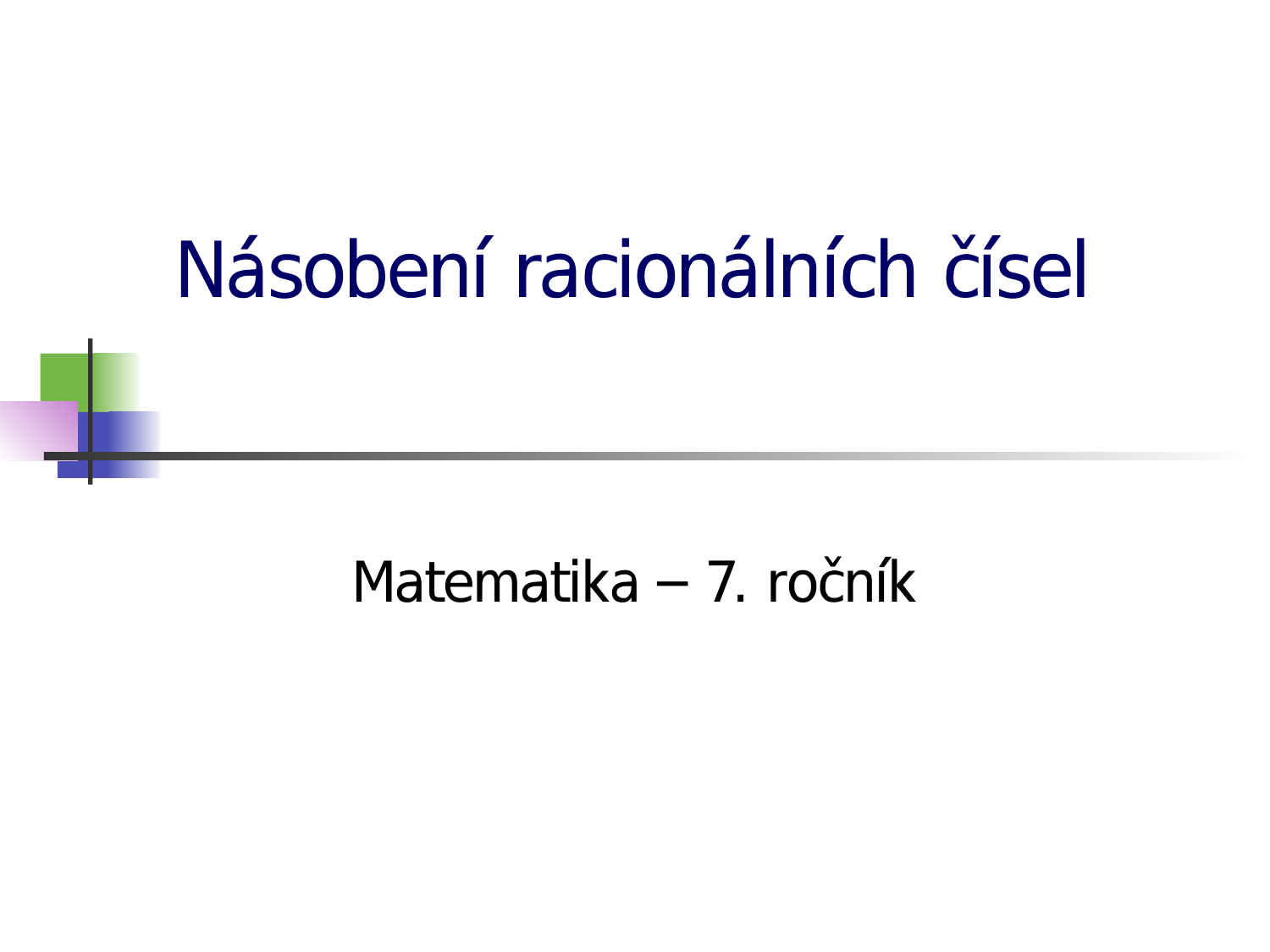

# Násobení racionálních čísel
Matematika – 7. ročník